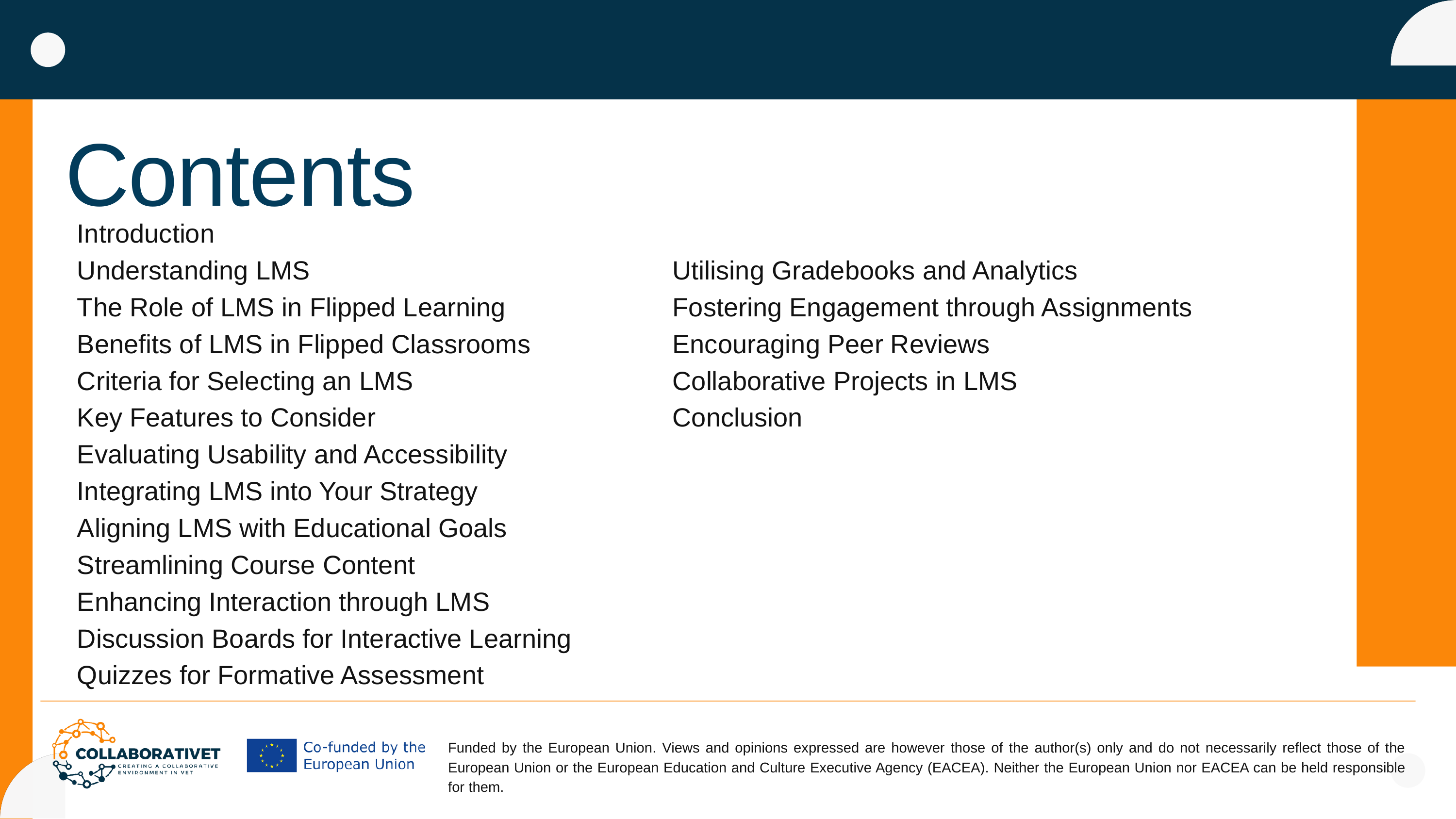

Contents
Introduction
Understanding LMS
The Role of LMS in Flipped Learning
Benefits of LMS in Flipped Classrooms
Criteria for Selecting an LMS
Key Features to Consider
Evaluating Usability and Accessibility
Integrating LMS into Your Strategy
Aligning LMS with Educational Goals
Streamlining Course Content
Enhancing Interaction through LMS
Discussion Boards for Interactive Learning
Quizzes for Formative Assessment

Utilising Gradebooks and Analytics
Fostering Engagement through Assignments
Encouraging Peer Reviews
Collaborative Projects in LMS
Conclusion

Funded by the European Union. Views and opinions expressed are however those of the author(s) only and do not necessarily reflect those of the European Union or the European Education and Culture Executive Agency (EACEA). Neither the European Union nor EACEA can be held responsible for them.